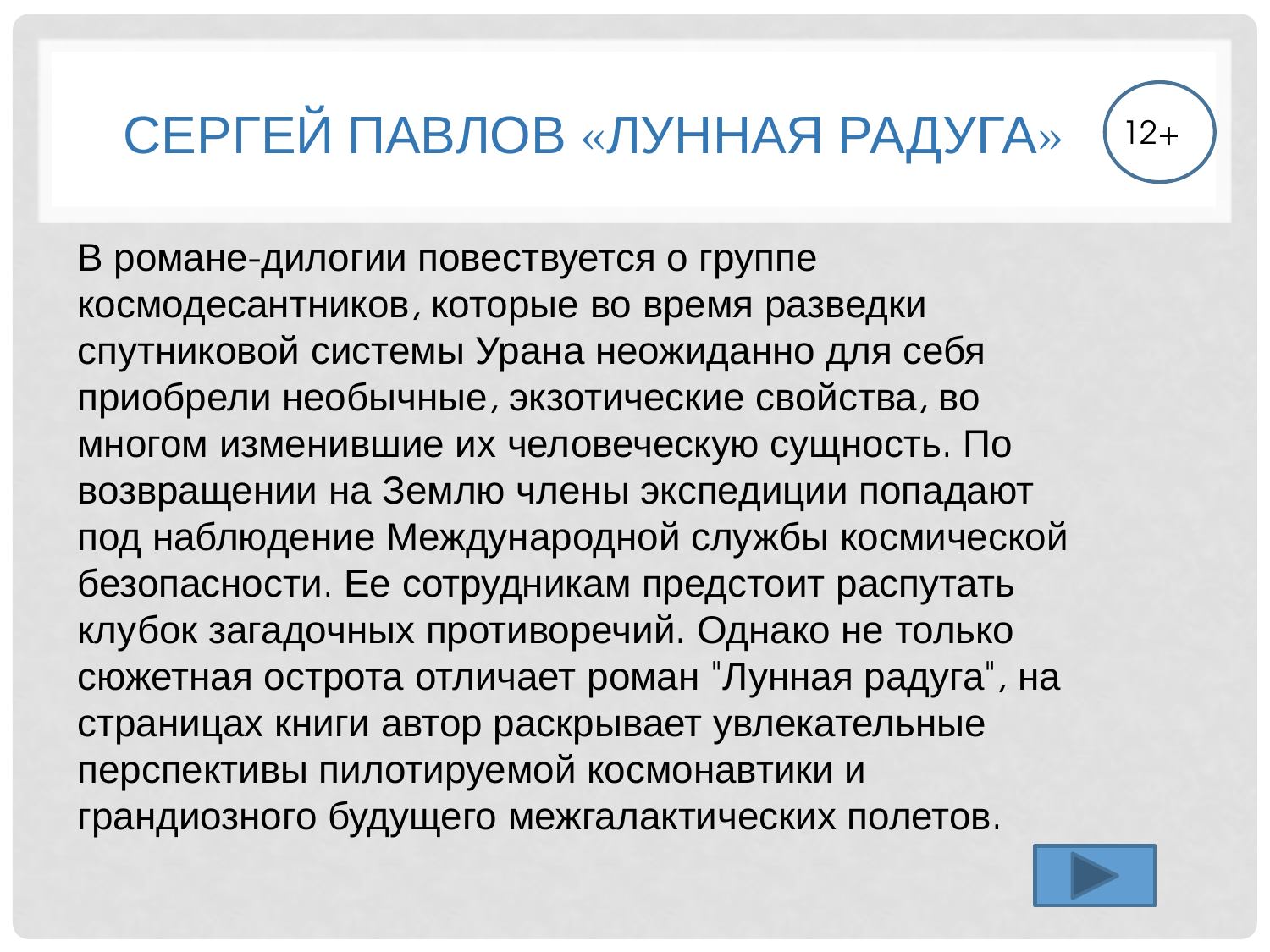

# Сергей Павлов «Лунная радуга»

12+
В романе-дилогии повествуется о группе космодесантников, которые во время разведки спутниковой системы Урана неожиданно для себя приобрели необычные, экзотические свойства, во многом изменившие их человеческую сущность. По возвращении на Землю члены экспедиции попадают под наблюдение Международной службы космической безопасности. Ее сотрудникам предстоит распутать клубок загадочных противоречий. Однако не только сюжетная острота отличает роман "Лунная радуга", на страницах книги автор раскрывает увлекательные перспективы пилотируемой космонавтики и грандиозного будущего межгалактических полетов.